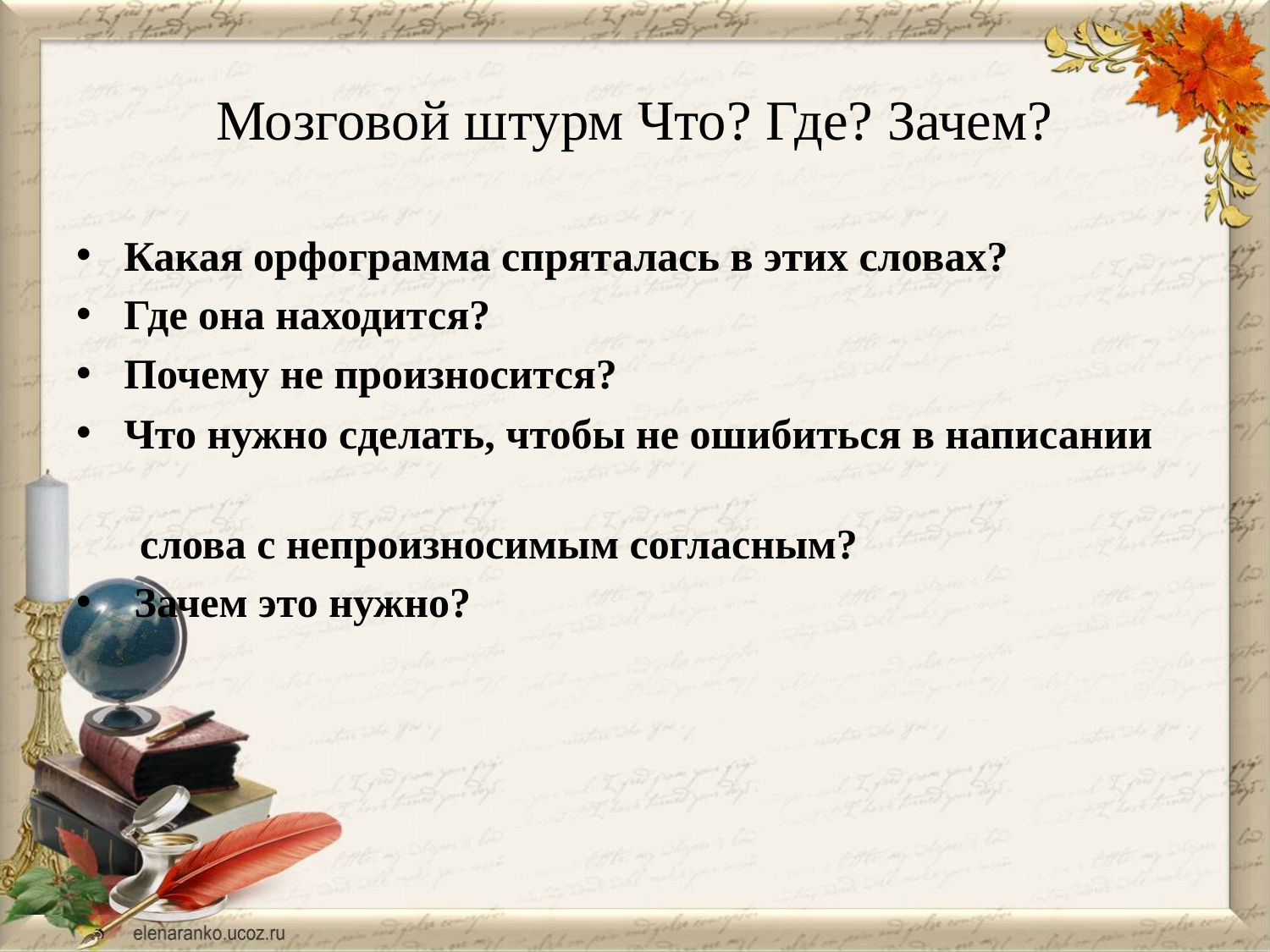

# Мозговой штурм Что? Где? Зачем?
Какая орфограмма спряталась в этих словах?
Где она находится?
Почему не произносится?
Что нужно сделать, чтобы не ошибиться в написании
      слова с непроизносимым согласным?
 Зачем это нужно?